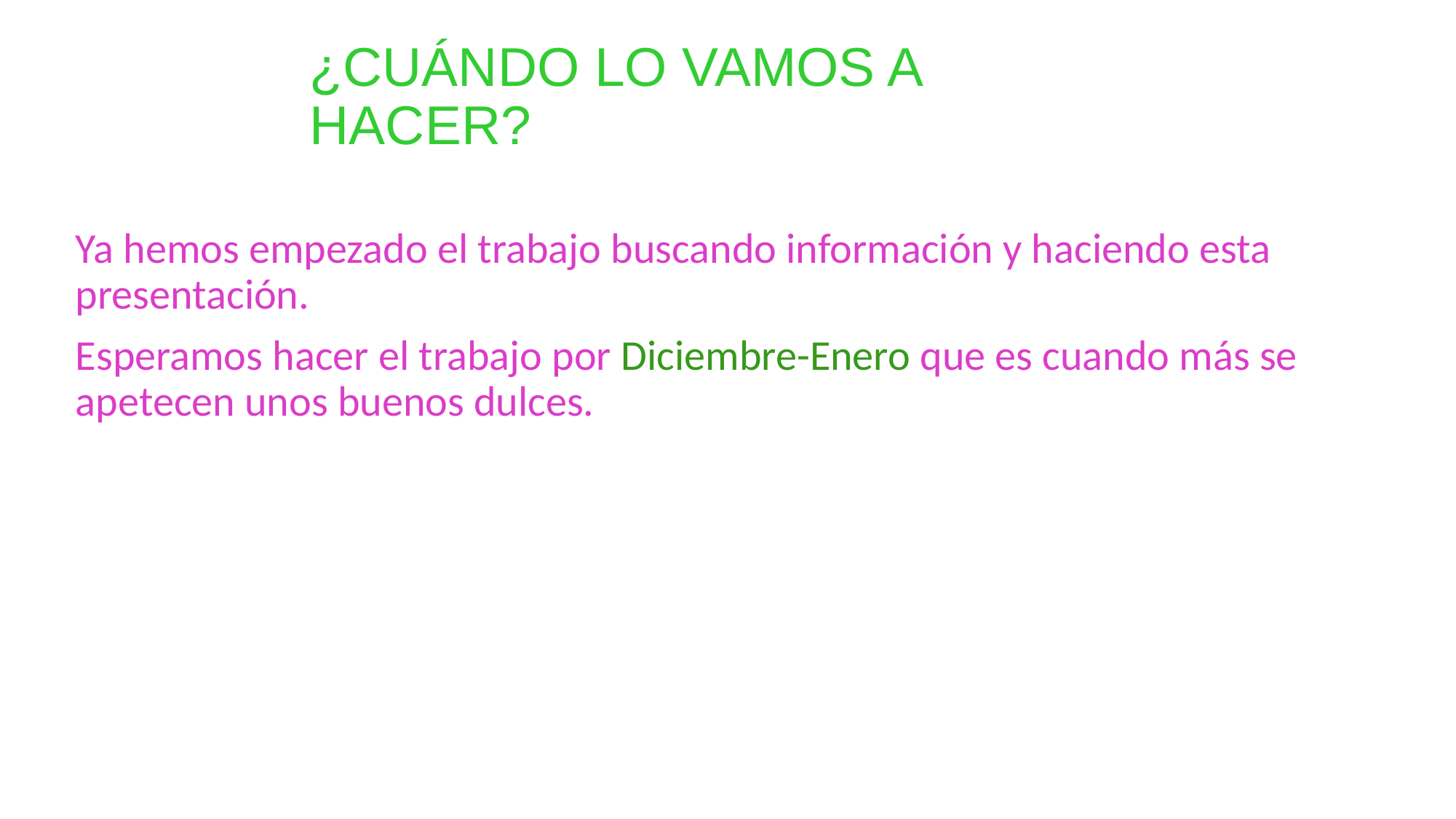

# ¿CUÁNDO LO VAMOS A HACER?
Ya hemos empezado el trabajo buscando información y haciendo esta presentación.
Esperamos hacer el trabajo por Diciembre-Enero que es cuando más se apetecen unos buenos dulces.